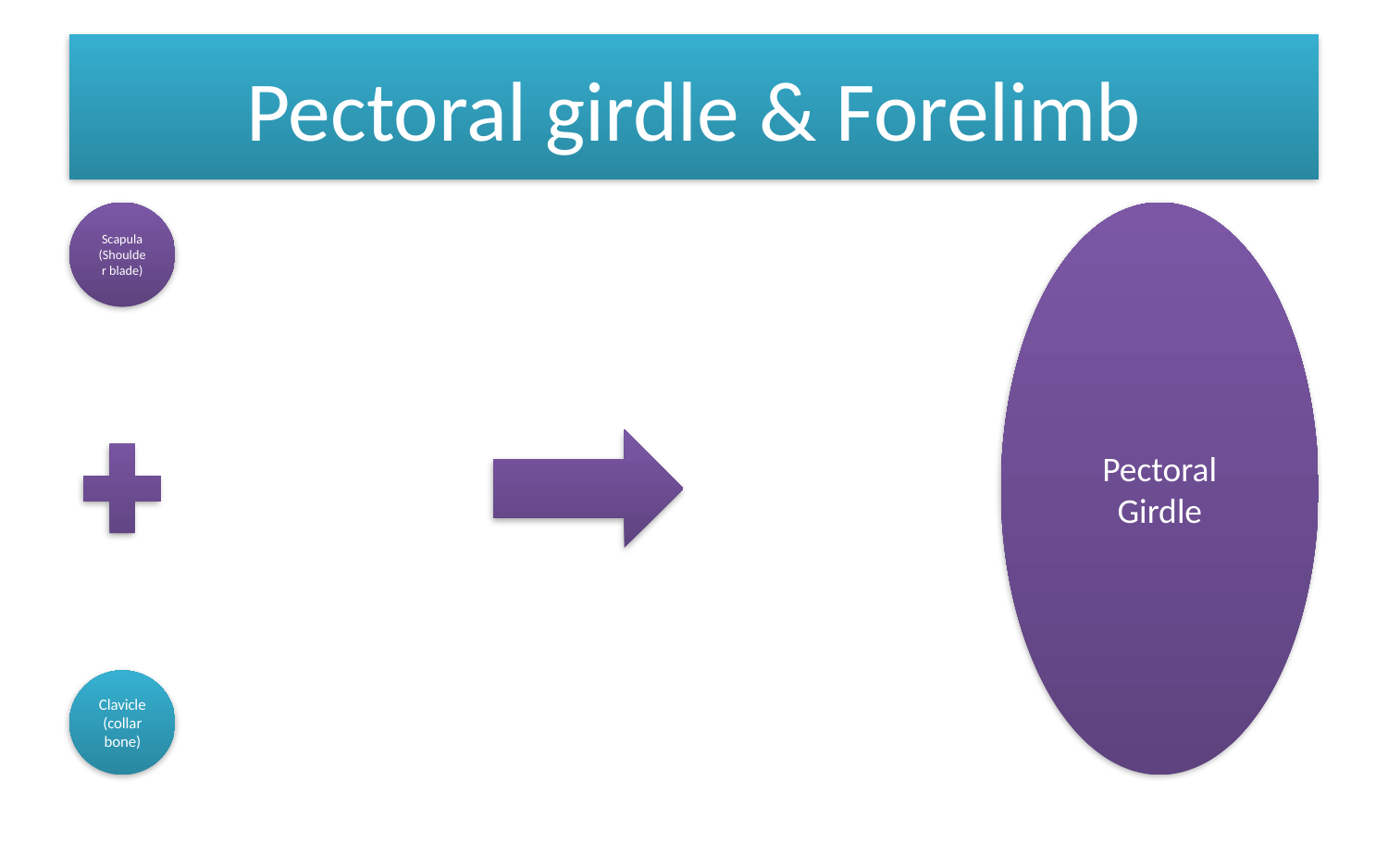

# Pectoral girdle & Forelimb
Scapula (Shoulder blade)
Clavicle (collar bone)
Pectoral Girdle